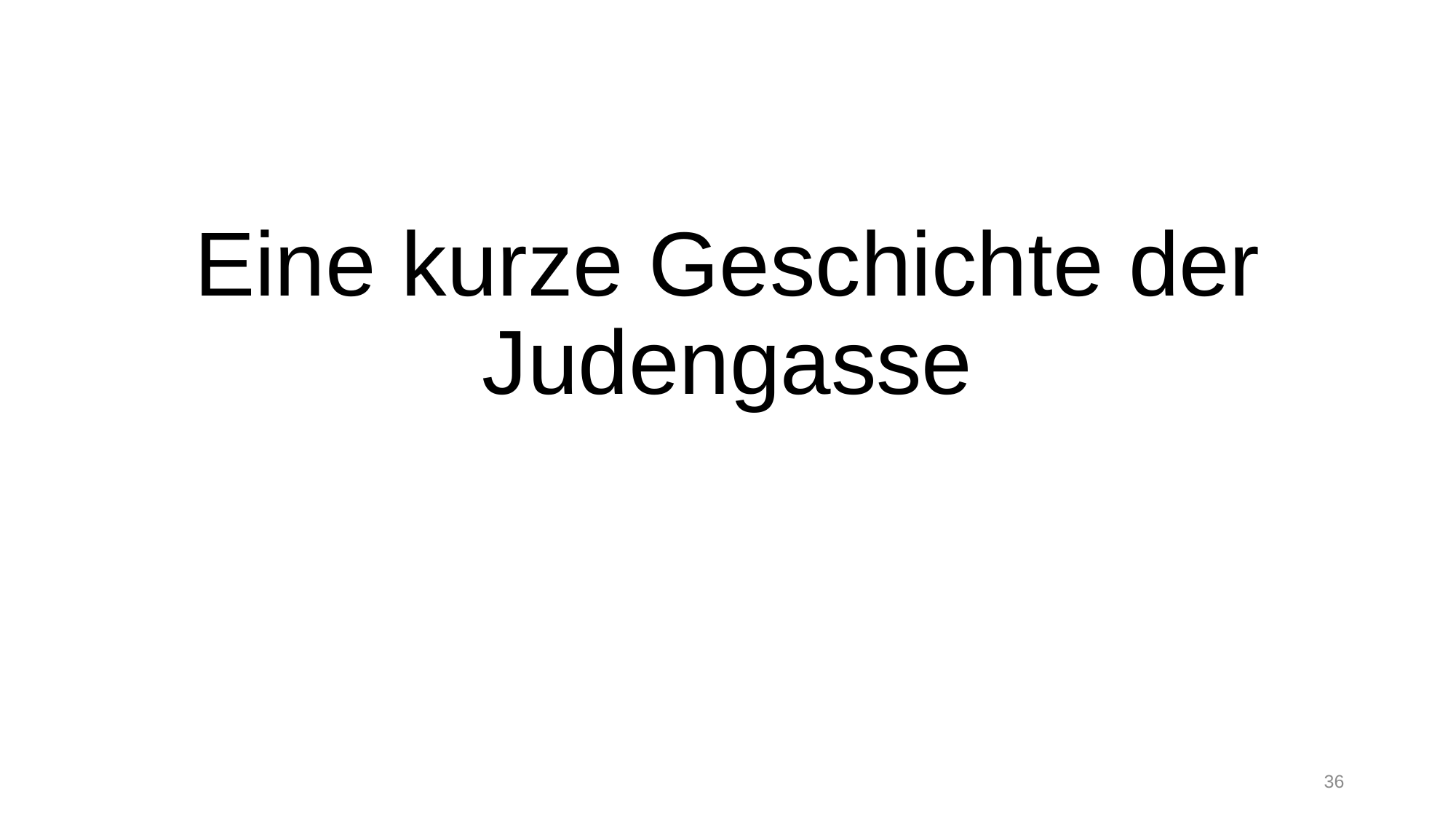

# Eine kurze Geschichte der Judengasse
36